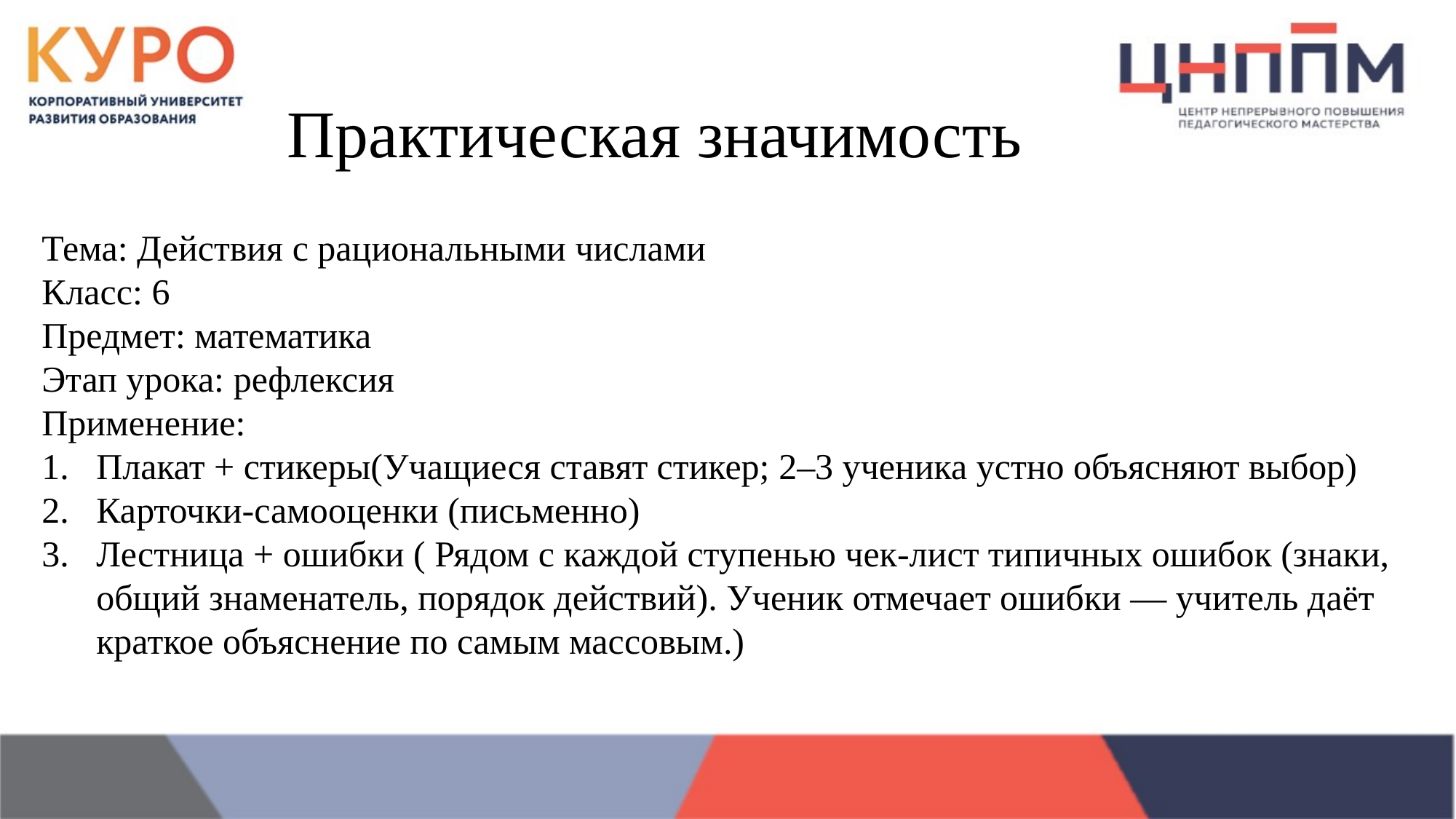

Практическая значимость
Тема: Действия с рациональными числами
Класс: 6
Предмет: математика
Этап урока: рефлексия
Применение:
Плакат + стикеры(Учащиеся ставят стикер; 2–3 ученика устно объясняют выбор)
Карточки‑самооценки (письменно)
Лестница + ошибки ( Рядом с каждой ступенью чек‑лист типичных ошибок (знаки, общий знаменатель, порядок действий). Ученик отмечает ошибки — учитель даёт краткое объяснение по самым массовым.)